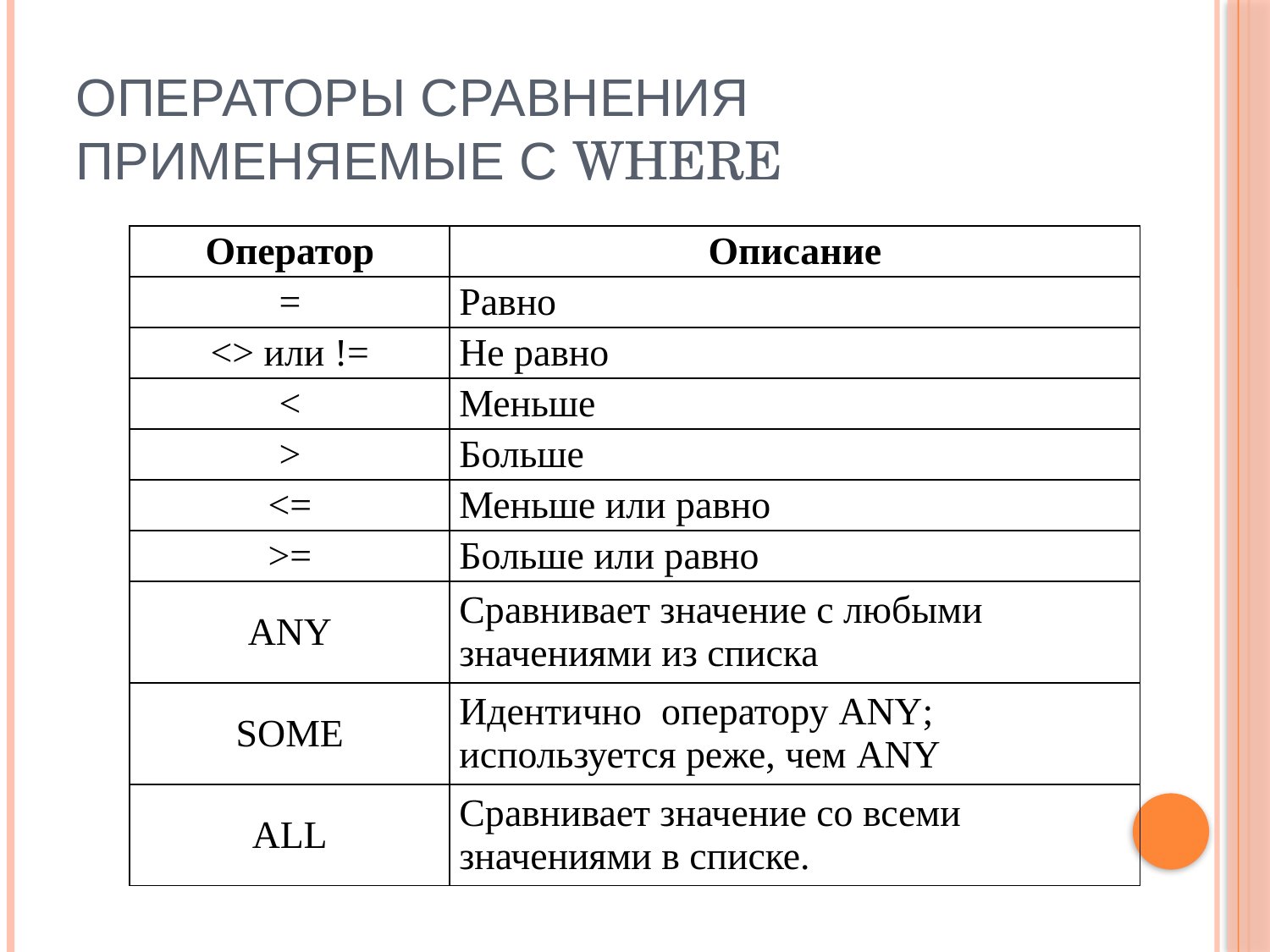

# Операторы сравнения применяемые с WHERE
| Оператор | Описание |
| --- | --- |
| = | Равно |
| <> или != | Не равно |
| < | Меньше |
| > | Больше |
| <= | Меньше или равно |
| >= | Больше или равно |
| ANY | Сравнивает значение с любыми значениями из списка |
| SOME | Идентично оператору ANY; используется реже, чем ANY |
| ALL | Сравнивает значение со всеми значениями в списке. |